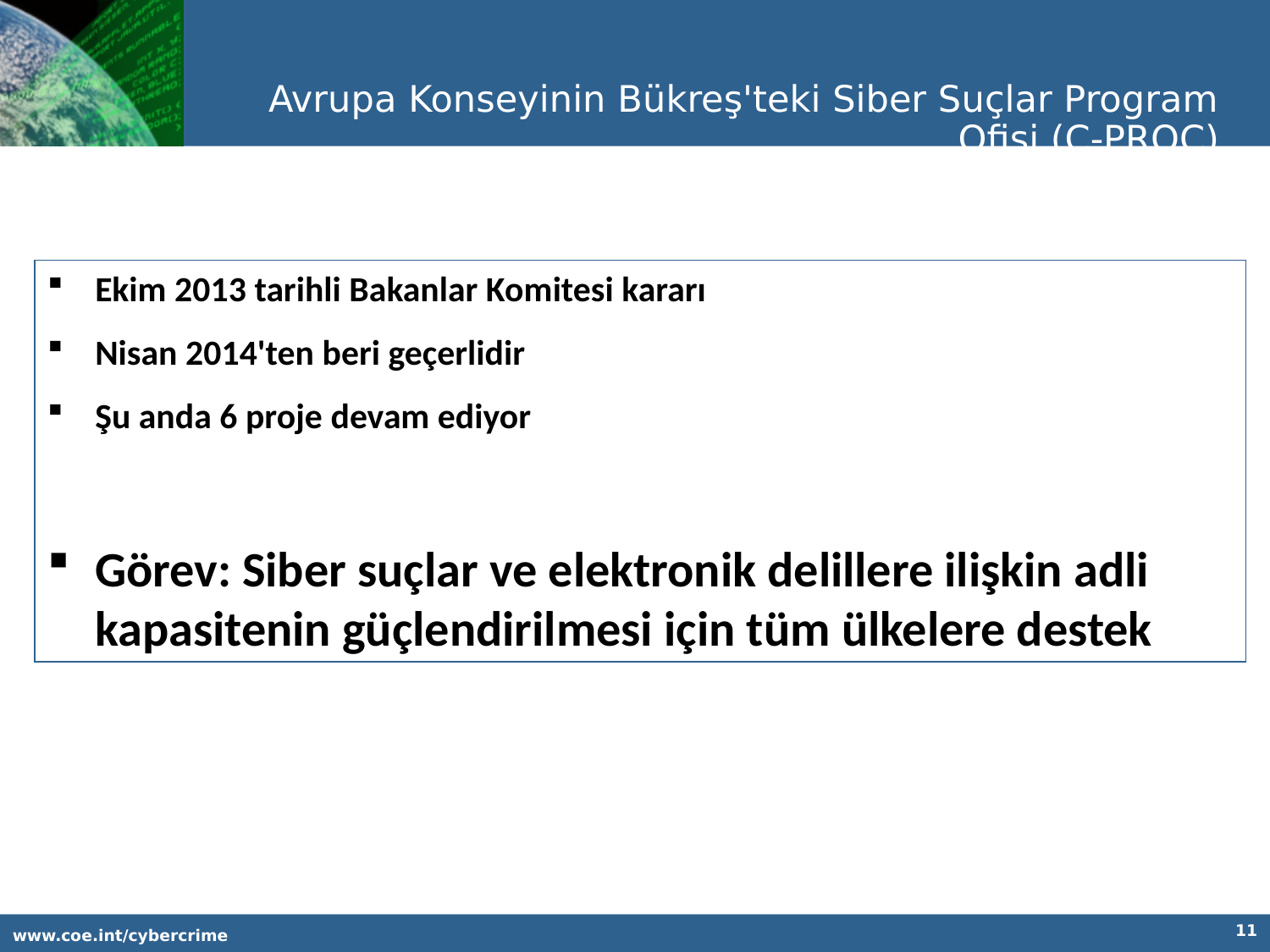

Avrupa Konseyinin Bükreş'teki Siber Suçlar Program Ofisi (C-PROC)

Ekim 2013 tarihli Bakanlar Komitesi kararı
Nisan 2014'ten beri geçerlidir
Şu anda 6 proje devam ediyor

Görev: Siber suçlar ve elektronik delillere ilişkin adli kapasitenin güçlendirilmesi için tüm ülkelere destek
11